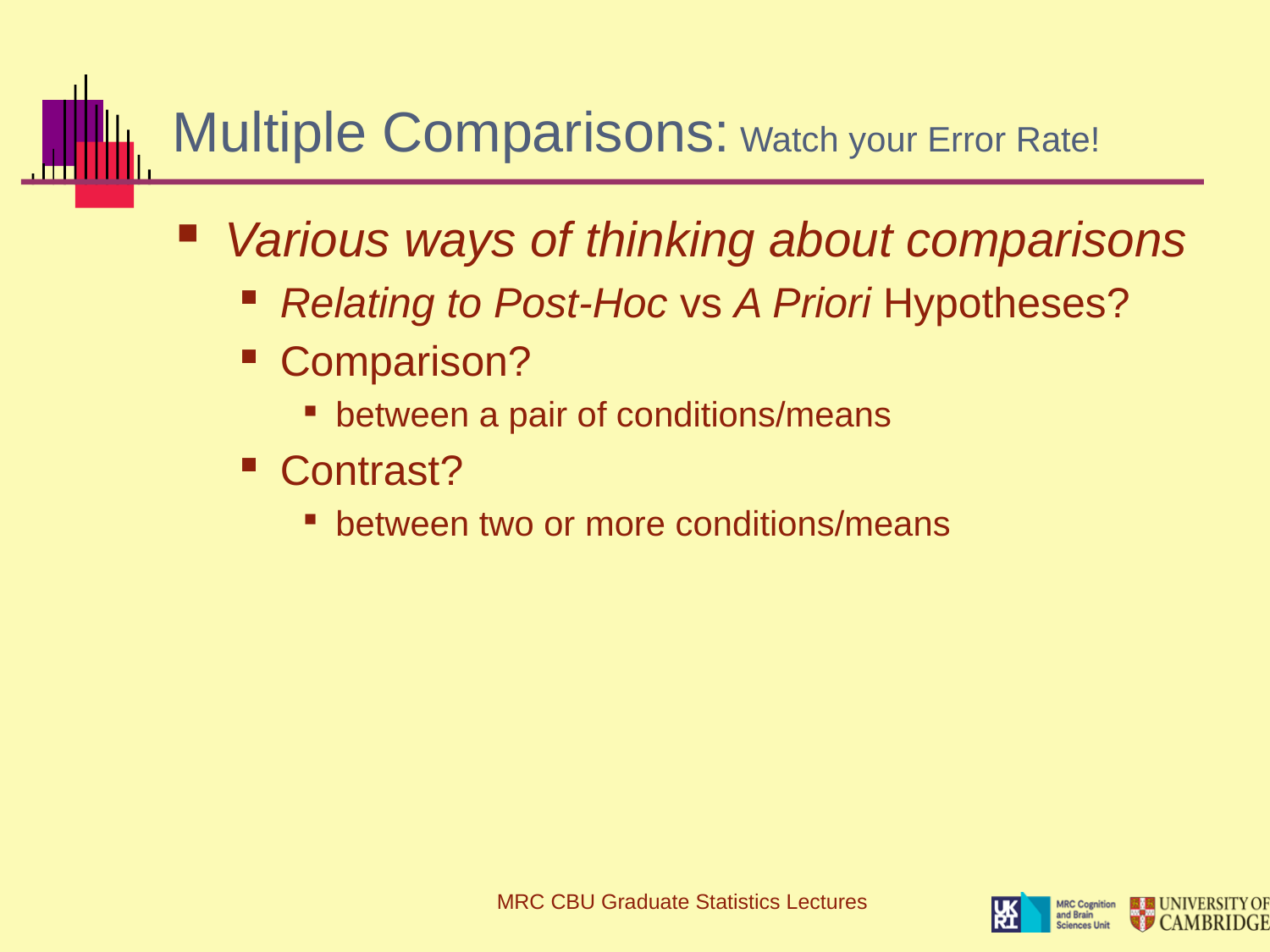

# Multiple Comparisons: Watch your Error Rate!
Various ways of thinking about comparisons
Relating to Post-Hoc vs A Priori Hypotheses?
Comparison?
between a pair of conditions/means
Contrast?
between two or more conditions/means

MRC CBU Graduate Statistics Lectures